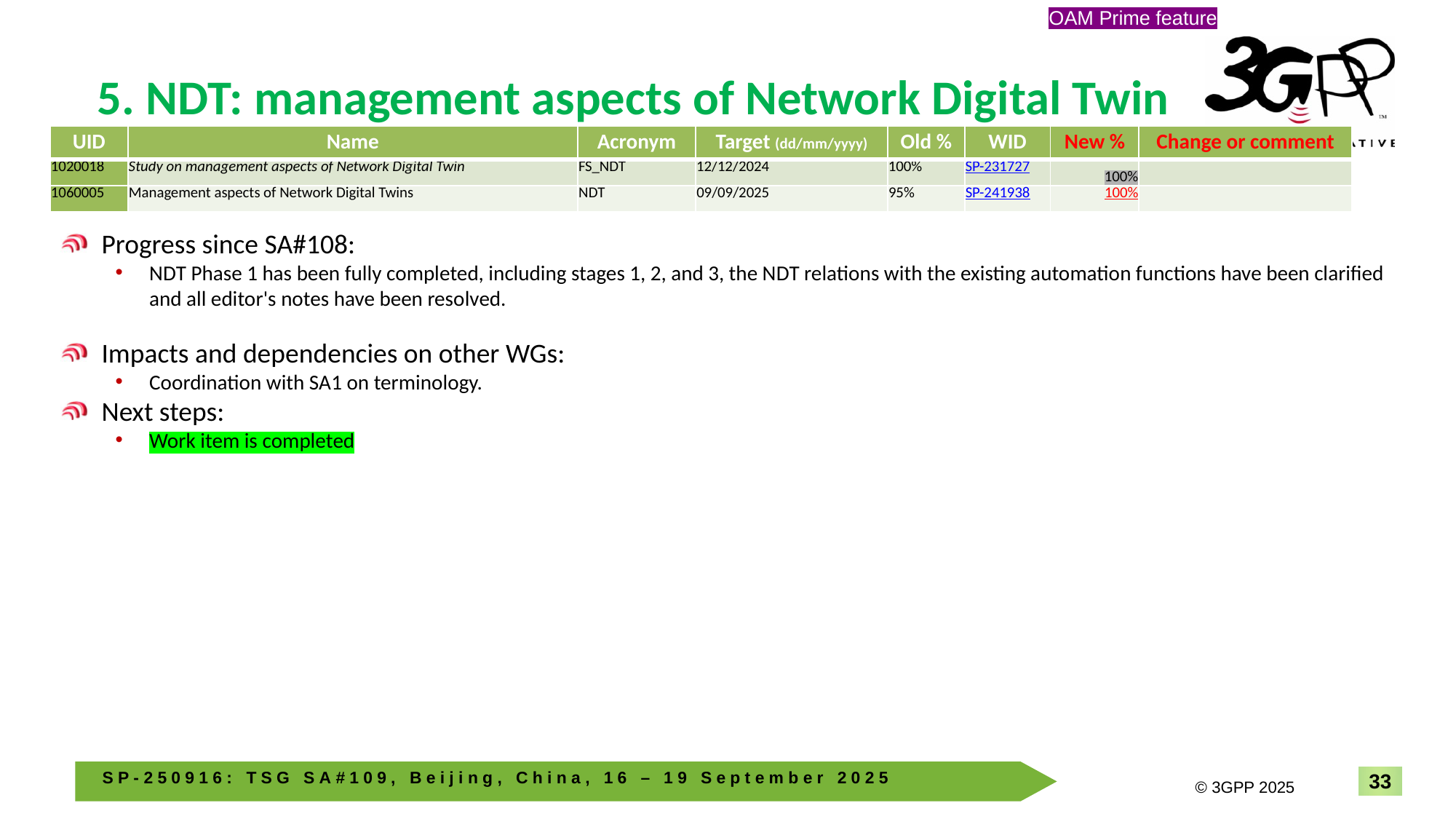

OAM Prime feature
# 5. NDT: management aspects of Network Digital Twin
| UID | Name | Acronym | Target (dd/mm/yyyy) | Old % | WID | New % | Change or comment |
| --- | --- | --- | --- | --- | --- | --- | --- |
| 1020018 | Study on management aspects of Network Digital Twin | FS\_NDT | 12/12/2024 | 100% | SP-231727 | 100% |  |
| 1060005 | Management aspects of Network Digital Twins | NDT | 09/09/2025 | 95% | SP-241938 | 100% |  |
Progress since SA#108:
NDT Phase 1 has been fully completed, including stages 1, 2, and 3, the NDT relations with the existing automation functions have been clarified and all editor's notes have been resolved.

Impacts and dependencies on other WGs:
Coordination with SA1 on terminology.
Next steps:
Work item is completed